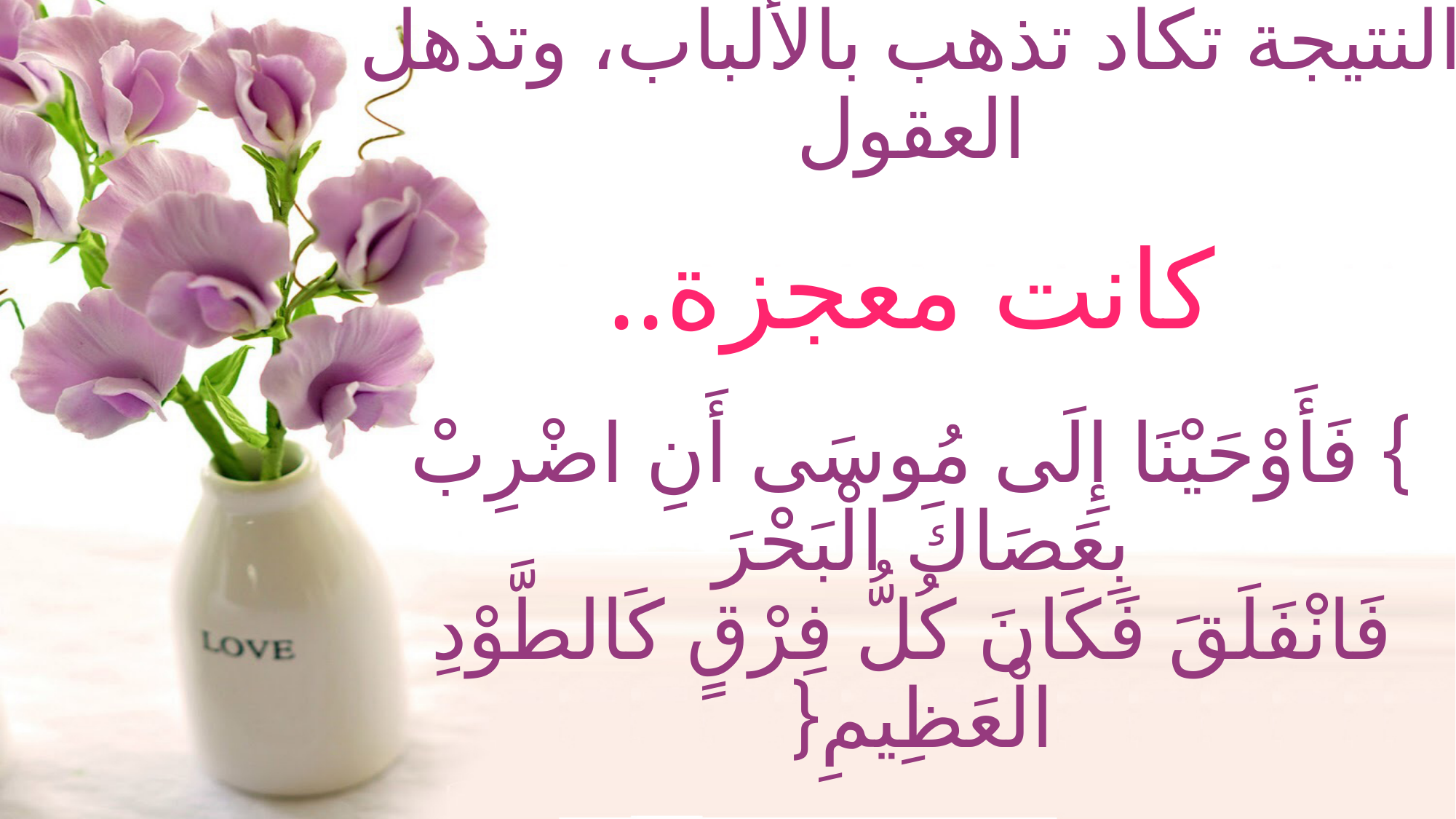

# النتيجة تكاد تذهب بالألباب، وتذهل العقول كانت معجزة.. } فَأَوْحَيْنَا إِلَى مُوسَى أَنِ اضْرِبْ بِعَصَاكَ الْبَحْرَ فَانْفَلَقَ فَكَانَ كُلُّ فِرْقٍ كَالطَّوْدِ الْعَظِيمِ{